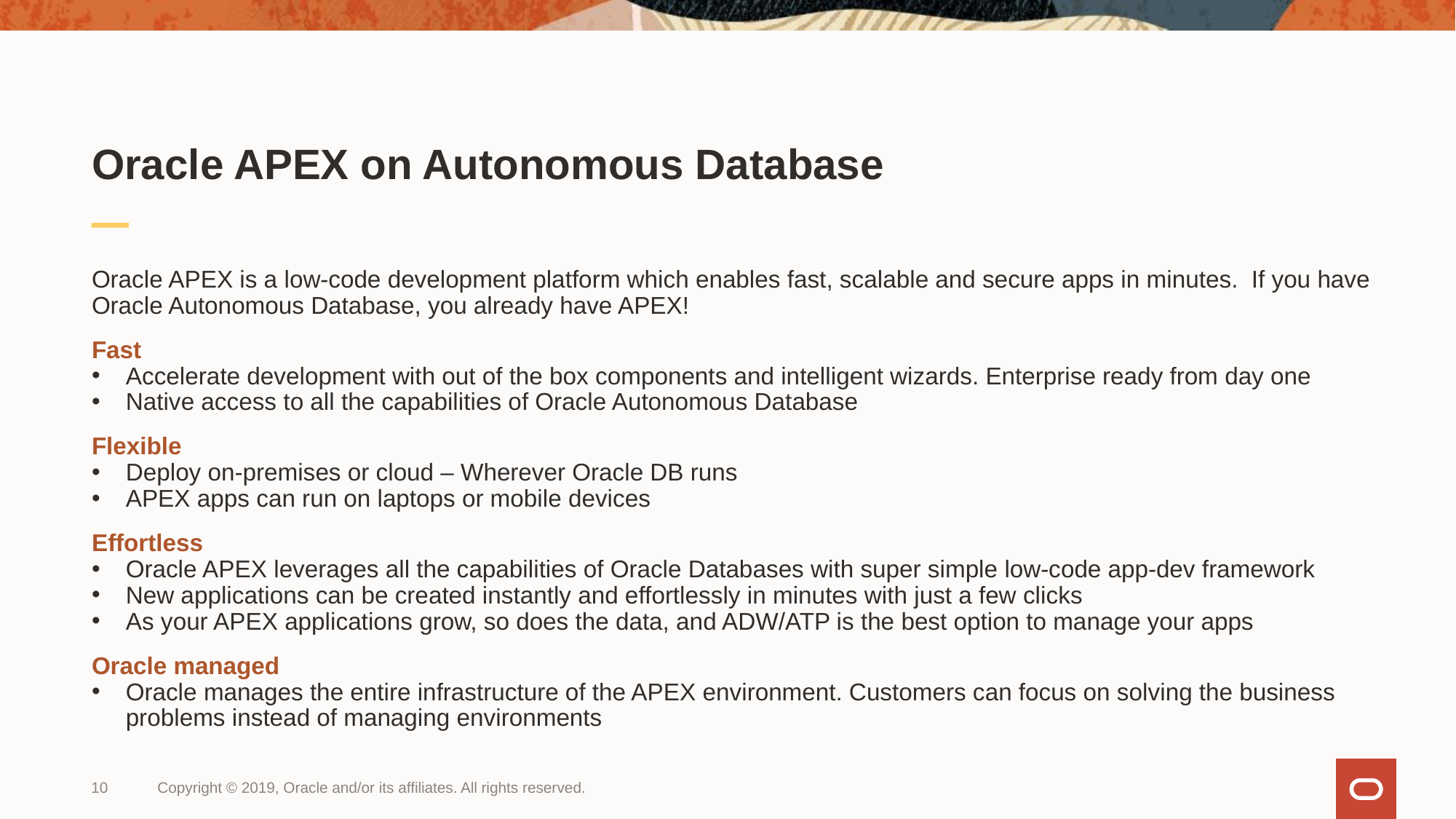

# Oracle APEX on Autonomous Database
Oracle APEX is a low-code development platform which enables fast, scalable and secure apps in minutes.  If you have Oracle Autonomous Database, you already have APEX!
Fast
Accelerate development with out of the box components and intelligent wizards. Enterprise ready from day one
Native access to all the capabilities of Oracle Autonomous Database
Flexible
Deploy on-premises or cloud – Wherever Oracle DB runs
APEX apps can run on laptops or mobile devices
Effortless
Oracle APEX leverages all the capabilities of Oracle Databases with super simple low-code app-dev framework
New applications can be created instantly and effortlessly in minutes with just a few clicks
As your APEX applications grow, so does the data, and ADW/ATP is the best option to manage your apps
Oracle managed
Oracle manages the entire infrastructure of the APEX environment. Customers can focus on solving the business problems instead of managing environments
10
Copyright © 2019, Oracle and/or its affiliates. All rights reserved.